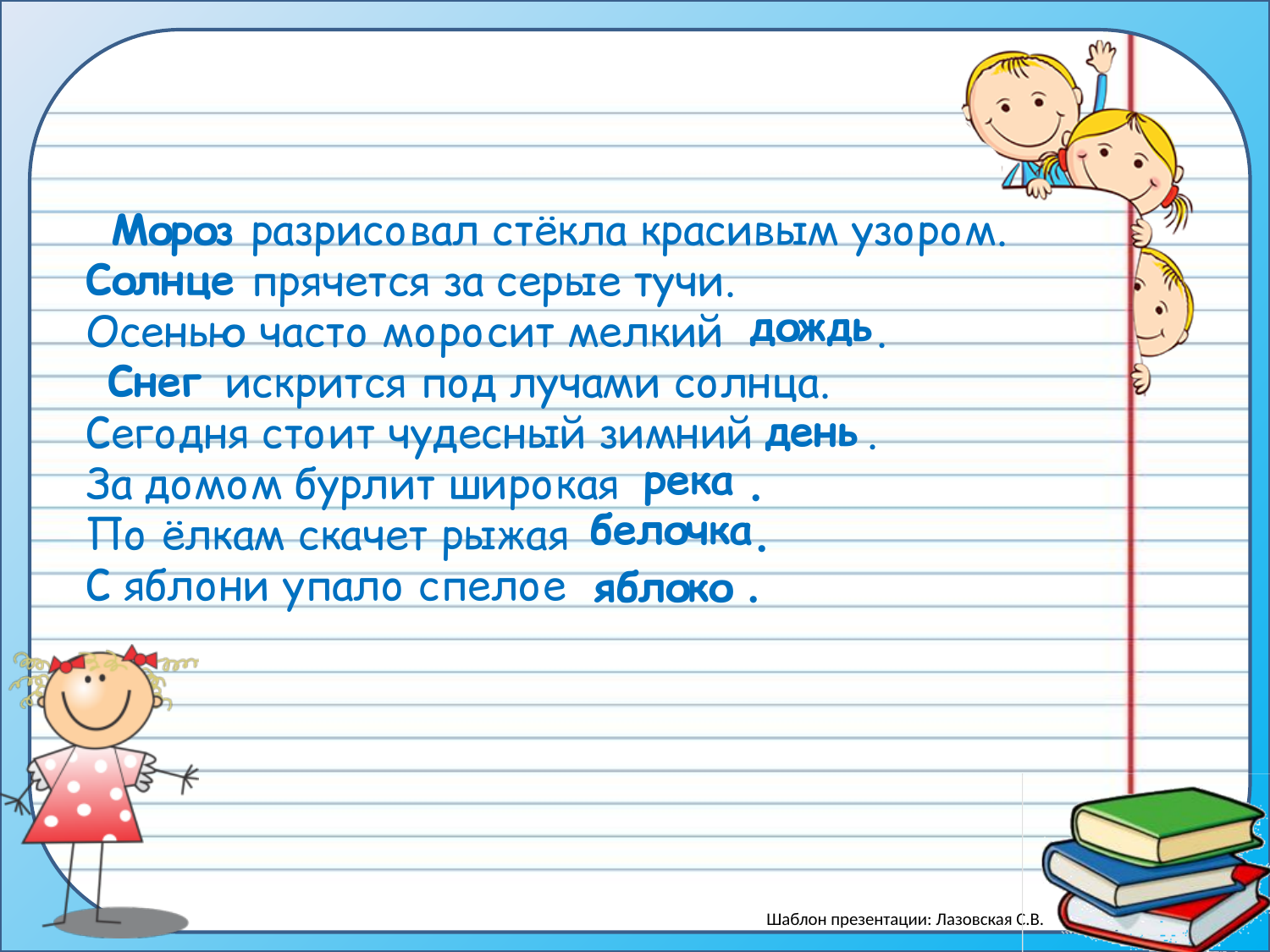

разрисовал стёкла красивым узором.
             прячется за серые тучи.
Осенью часто моросит мелкий            .
           искрится под лучами солнца.
Сегодня стоит чудесный зимний         .
За домом бурлит широкая          .
По ёлкам скачет рыжая          .
С яблони упало спелое              .
Мороз
Солнце
дождь
Снег
день
река
белочка
яблоко